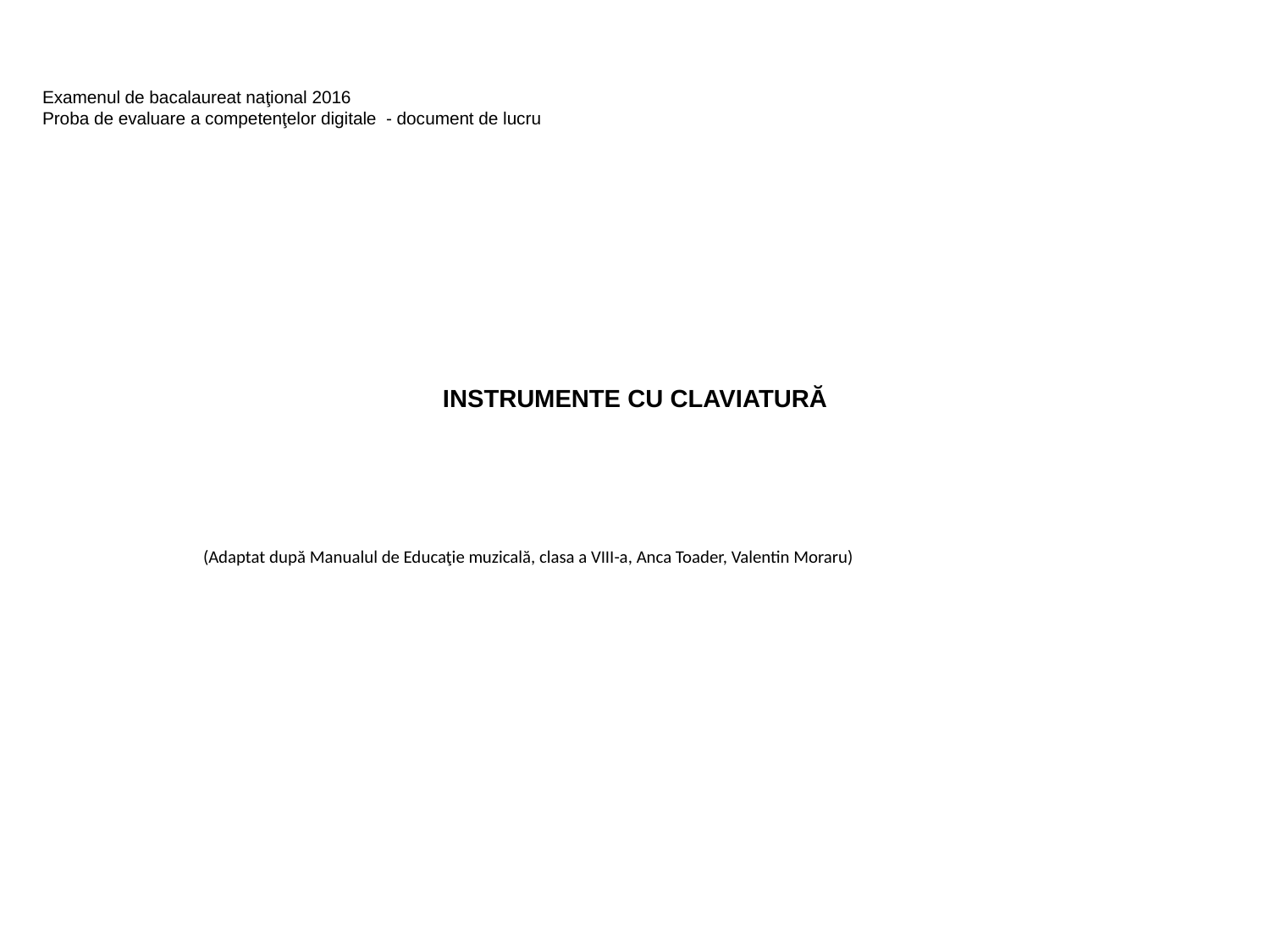

Examenul de bacalaureat naţional 2016
Proba de evaluare a competenţelor digitale  - document de lucru
# INSTRUMENTE CU CLAVIATURĂ
(Adaptat după Manualul de Educaţie muzicală, clasa a VIII-a, Anca Toader, Valentin Moraru)